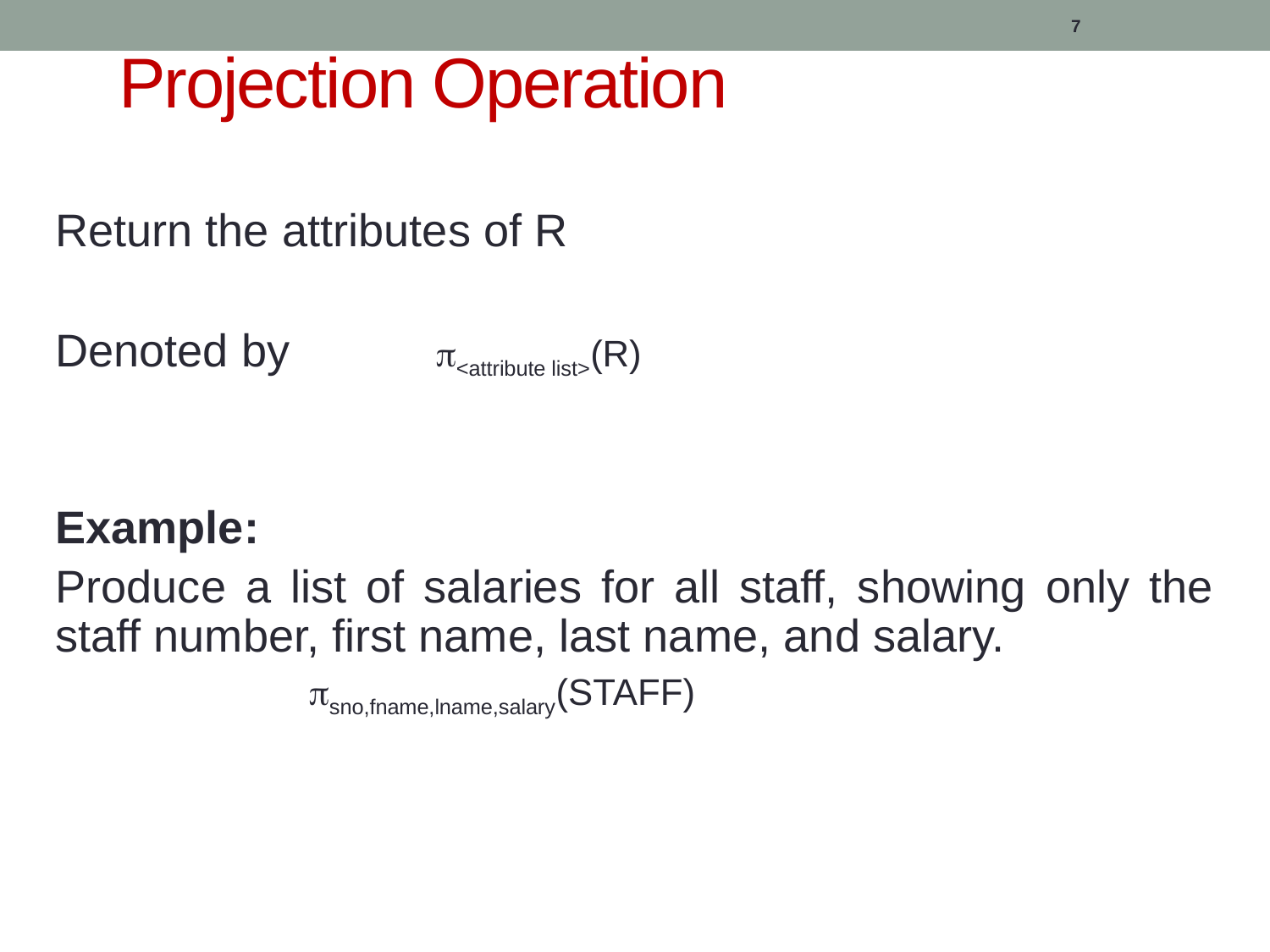

# Projection Operation
7
Return the attributes of R

Denoted by		π<attribute list>(R)

Example:
Produce a list of salaries for all staff, showing only the staff number, first name, last name, and salary.
		πsno,fname,lname,salary(STAFF)